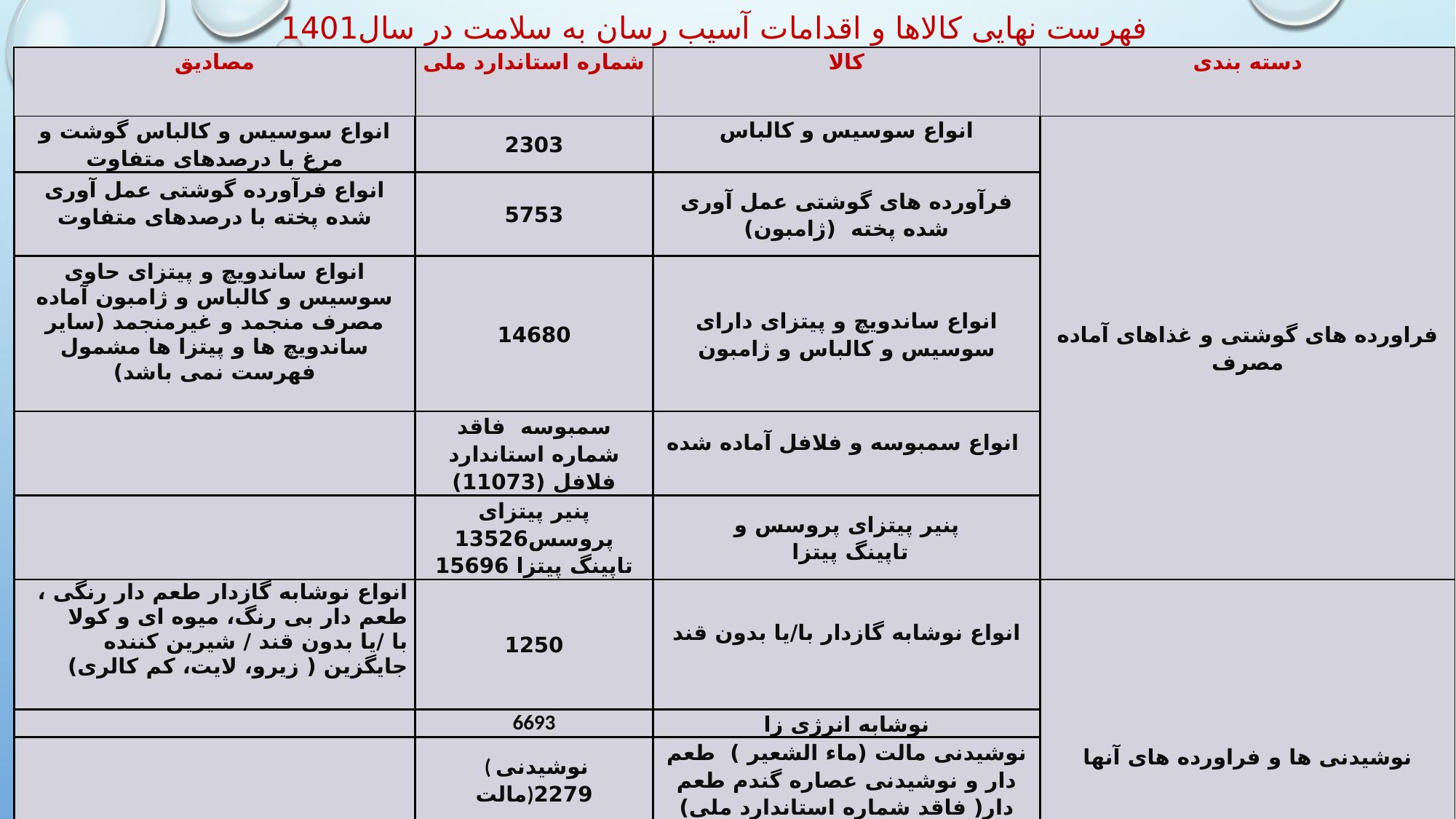

فهرست نهایی کالاها و اقدامات آسیب رسان به سلامت در سال1401
| مصادیق | شماره استاندارد ملی | کالا | دسته بندی |
| --- | --- | --- | --- |
| انواع سوسیس و کالباس گوشت و مرغ با درصدهای متفاوت | 2303 | انواع سوسیس و کالباس | فراورده های گوشتی و غذاهای آماده مصرف |
| انواع فرآورده گوشتی عمل آوری شده پخته با درصدهای متفاوت | 5753 | فرآورده های گوشتی عمل آوری شده پخته (ژامبون) |  |
| انواع ساندویچ و پیتزای حاوی سوسیس و کالباس و ژامبون آماده مصرف منجمد و غیرمنجمد (سایر ساندویچ ها و پیتزا ها مشمول فهرست نمی باشد) | 14680 | انواع ساندویچ و پیتزای دارای سوسیس و کالباس و ژامبون |  |
|  | سمبوسه فاقد شماره استاندارد فلافل (11073) | انواع سمبوسه و فلافل آماده شده |  |
|  | پنیر پیتزای پروسس13526 تاپینگ پیتزا 15696 | پنیر پیتزای پروسس و تاپینگ پیتزا |  |
| انواع نوشابه گازدار طعم دار رنگی ، طعم دار بی رنگ، میوه ای و کولا با /یا بدون قند / شیرین کننده جایگزین ( زیرو، لایت، کم کالری) | 1250 | انواع نوشابه گازدار با/یا بدون قند | نوشیدنی ها و فراورده های آنها |
|  | 6693 | نوشابه انرژی زا |  |
|  | ( نوشیدنی مالت)2279 | نوشیدنی مالت (ماء الشعیر ) طعم دار و نوشیدنی عصاره گندم طعم دار( فاقد شماره استاندارد ملی) |  |
|  | گاز دار(14345) بدون گاز(2837) | انواع نوشیدنی های میوه ای گاز دار با و بدون گاز با محتوای آب میوه 25 درصد و کمتر ( با یا بدون شمار استاندارد ملی) |  |